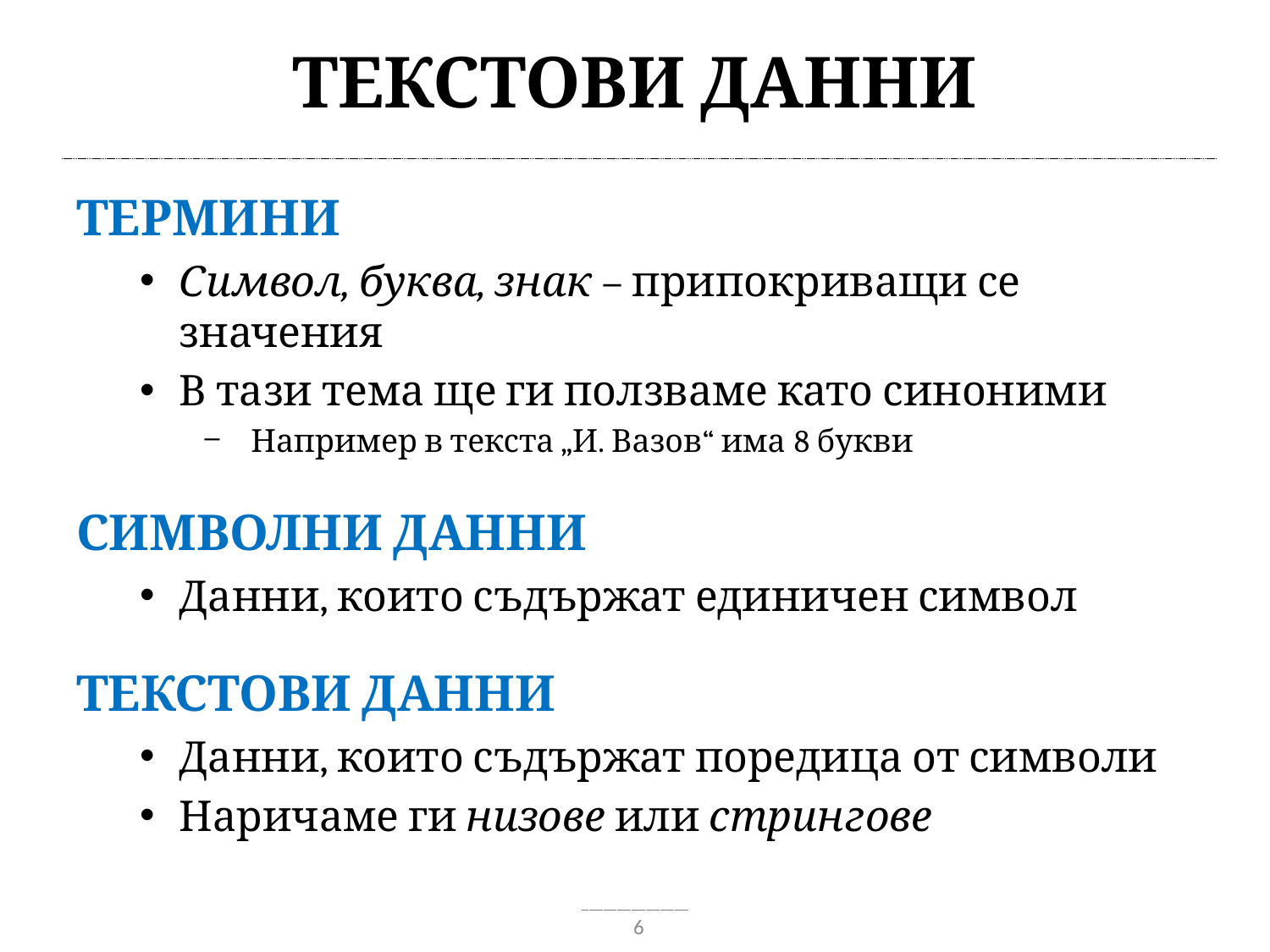

# Текстови данни
Термини
Символ, буква, знак – припокриващи се значения
В тази тема ще ги ползваме като синоними
Например в текста „И. Вазов“ има 8 букви
Символни данни
Данни, които съдържат единичен символ
Текстови данни
Данни, които съдържат поредица от символи
Наричаме ги низове или стрингове
6